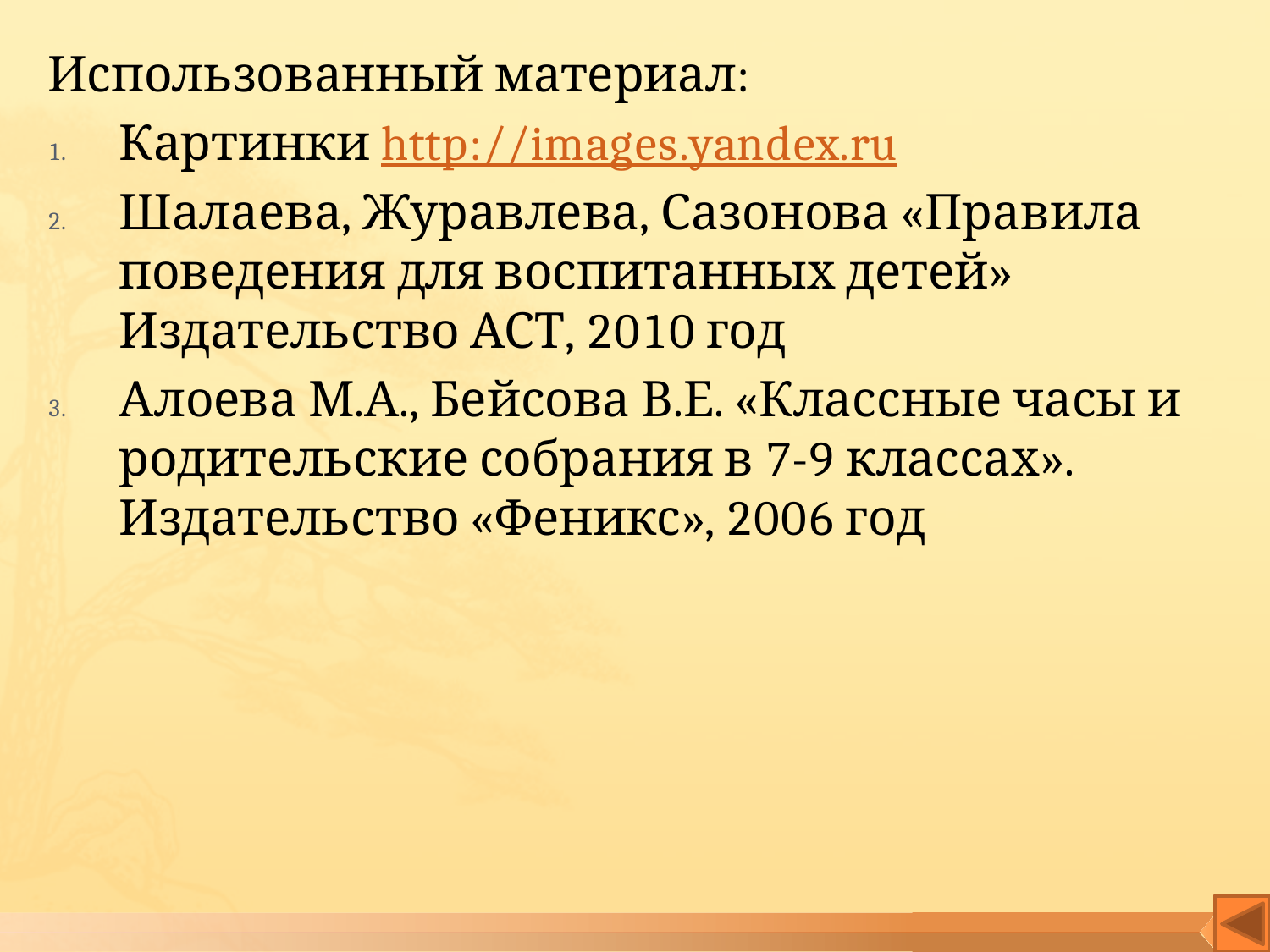

Использованный материал:
Картинки http://images.yandex.ru
Шалаева, Журавлева, Сазонова «Правила поведения для воспитанных детей» Издательство АСТ, 2010 год
Алоева М.А., Бейсова В.Е. «Классные часы и родительские собрания в 7-9 классах». Издательство «Феникс», 2006 год